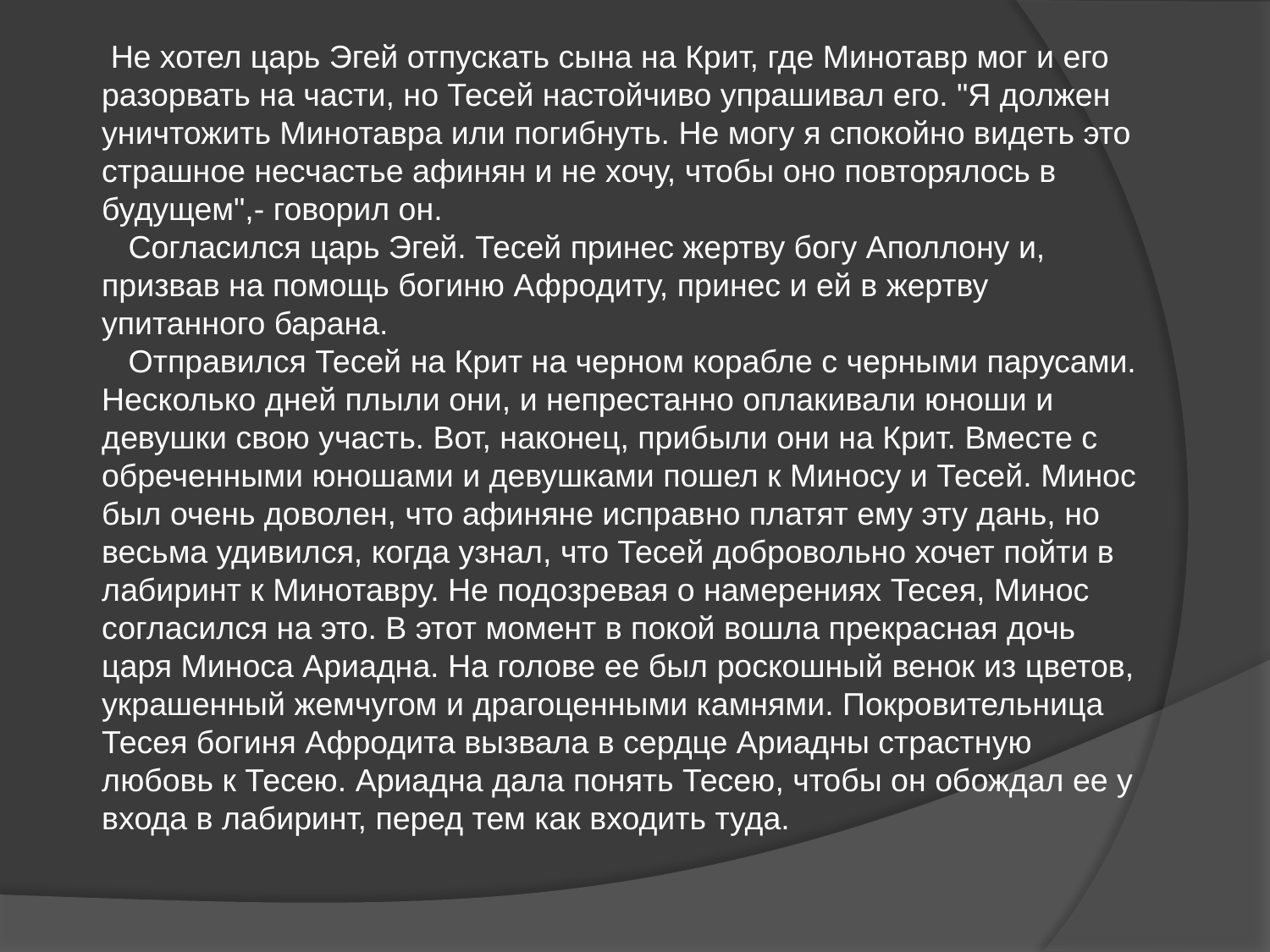

Не хотел царь Эгей отпускать сына на Крит, где Минотавр мог и его разорвать на части, но Тесей настойчиво упрашивал его. "Я должен уничтожить Минотавра или погибнуть. Не могу я спокойно видеть это страшное несчастье афинян и не хочу, чтобы оно повторялось в будущем",- говорил он.
   Согласился царь Эгей. Тесей принес жертву богу Аполлону и, призвав на помощь богиню Афродиту, принес и ей в жертву упитанного барана.
   Отправился Тесей на Крит на черном корабле с черными парусами. Несколько дней плыли они, и непрестанно оплакивали юноши и девушки свою участь. Вот, наконец, прибыли они на Крит. Вместе с обреченными юношами и девушками пошел к Миносу и Тесей. Минос был очень доволен, что афиняне исправно платят ему эту дань, но весьма удивился, когда узнал, что Тесей добровольно хочет пойти в лабиринт к Минотавру. Не подозревая о намерениях Тесея, Минос согласился на это. В этот момент в покой вошла прекрасная дочь царя Миноса Ариадна. На голове ее был роскошный венок из цветов, украшенный жемчугом и драгоценными камнями. Покровительница Тесея богиня Афродита вызвала в сердце Ариадны страстную любовь к Тесею. Ариадна дала понять Тесею, чтобы он обождал ее у входа в лабиринт, перед тем как входить туда.